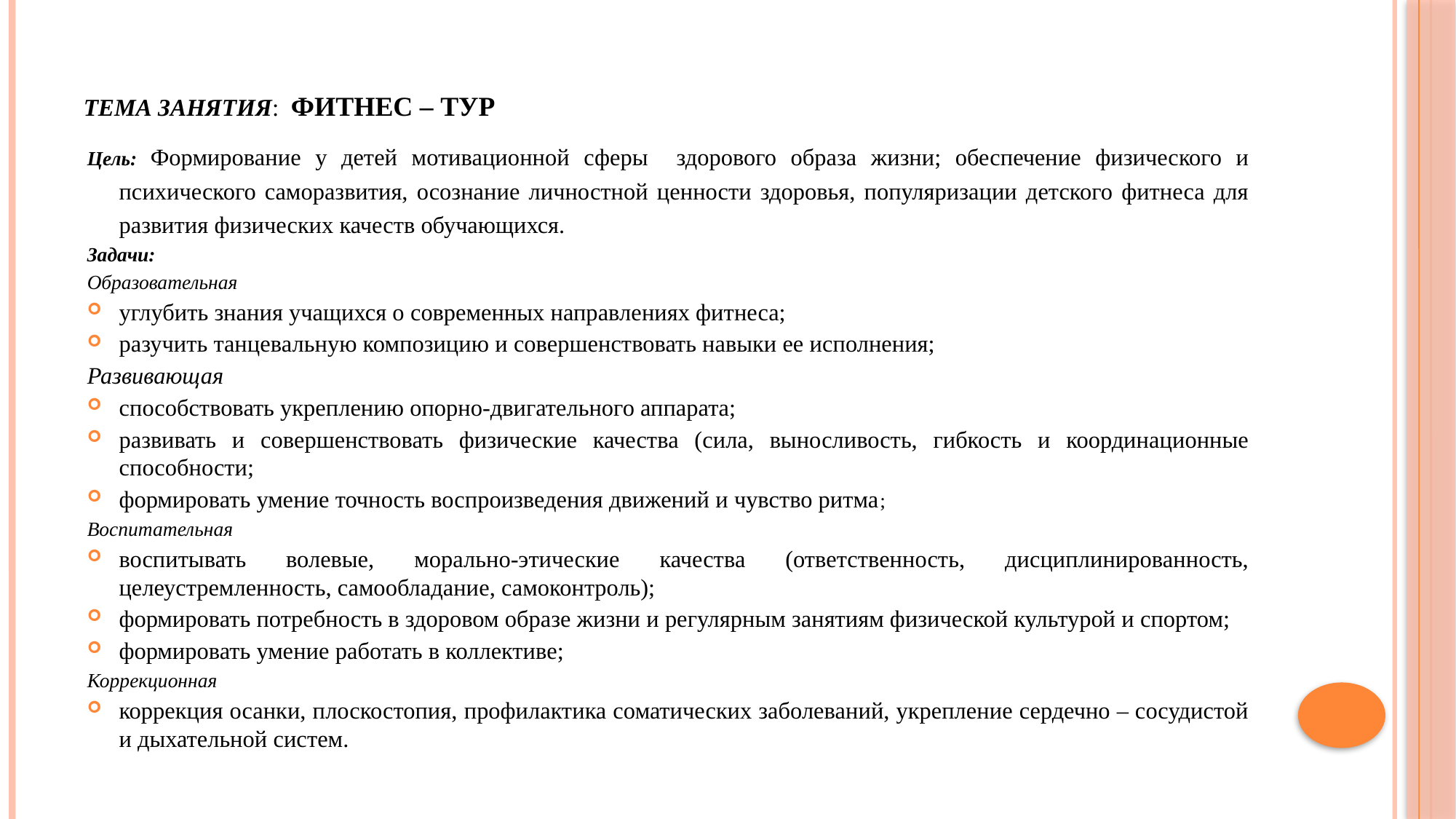

# тема занятия:  Фитнес – тур
Цель: Формирование у детей мотивационной сферы  здорового образа жизни; обеспечение физического и психического саморазвития, осознание личностной ценности здоровья, популяризации детского фитнеса для развития физических качеств обучающихся.
Задачи:
Образовательная
углубить знания учащихся о современных направлениях фитнеса;
разучить танцевальную композицию и совершенствовать навыки ее исполнения;
Развивающая
способствовать укреплению опорно-двигательного аппарата;
развивать и совершенствовать физические качества (сила, выносливость, гибкость и координационные способности;
формировать умение точность воспроизведения движений и чувство ритма;
Воспитательная
воспитывать волевые, морально-этические качества (ответственность, дисциплинированность, целеустремленность, самообладание, самоконтроль);
формировать потребность в здоровом образе жизни и регулярным занятиям физической культурой и спортом;
формировать умение работать в коллективе;
Коррекционная
коррекция осанки, плоскостопия, профилактика соматических заболеваний, укрепление сердечно – сосудистой и дыхательной систем.